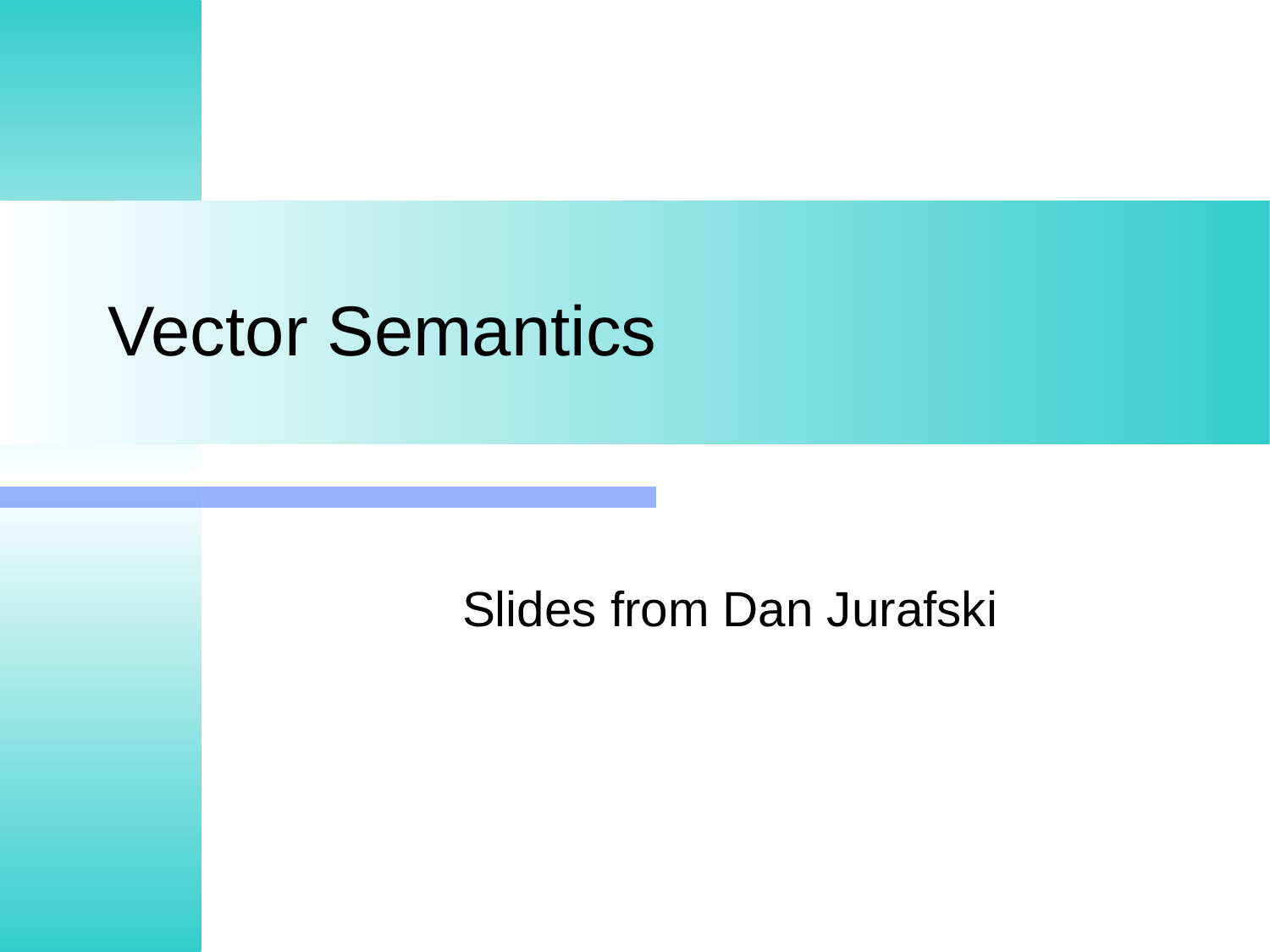

# Vector Semantics
Slides from Dan Jurafski